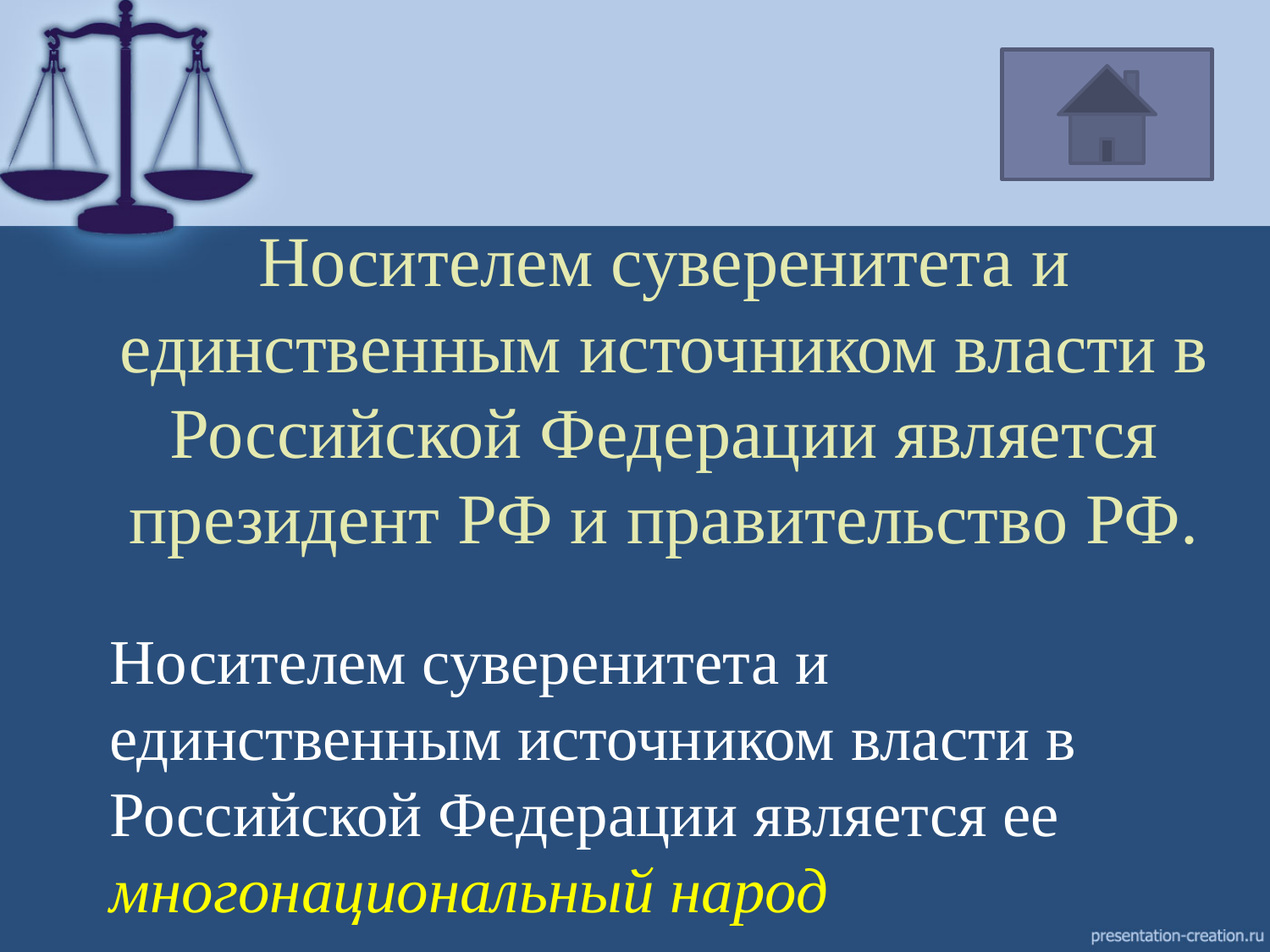

# Носителем суверенитета и единственным источником власти в Российской Федерации является президент РФ и правительство РФ.
	Носителем суверенитета и единственным источником власти в Российской Федерации является ее многонациональный народ